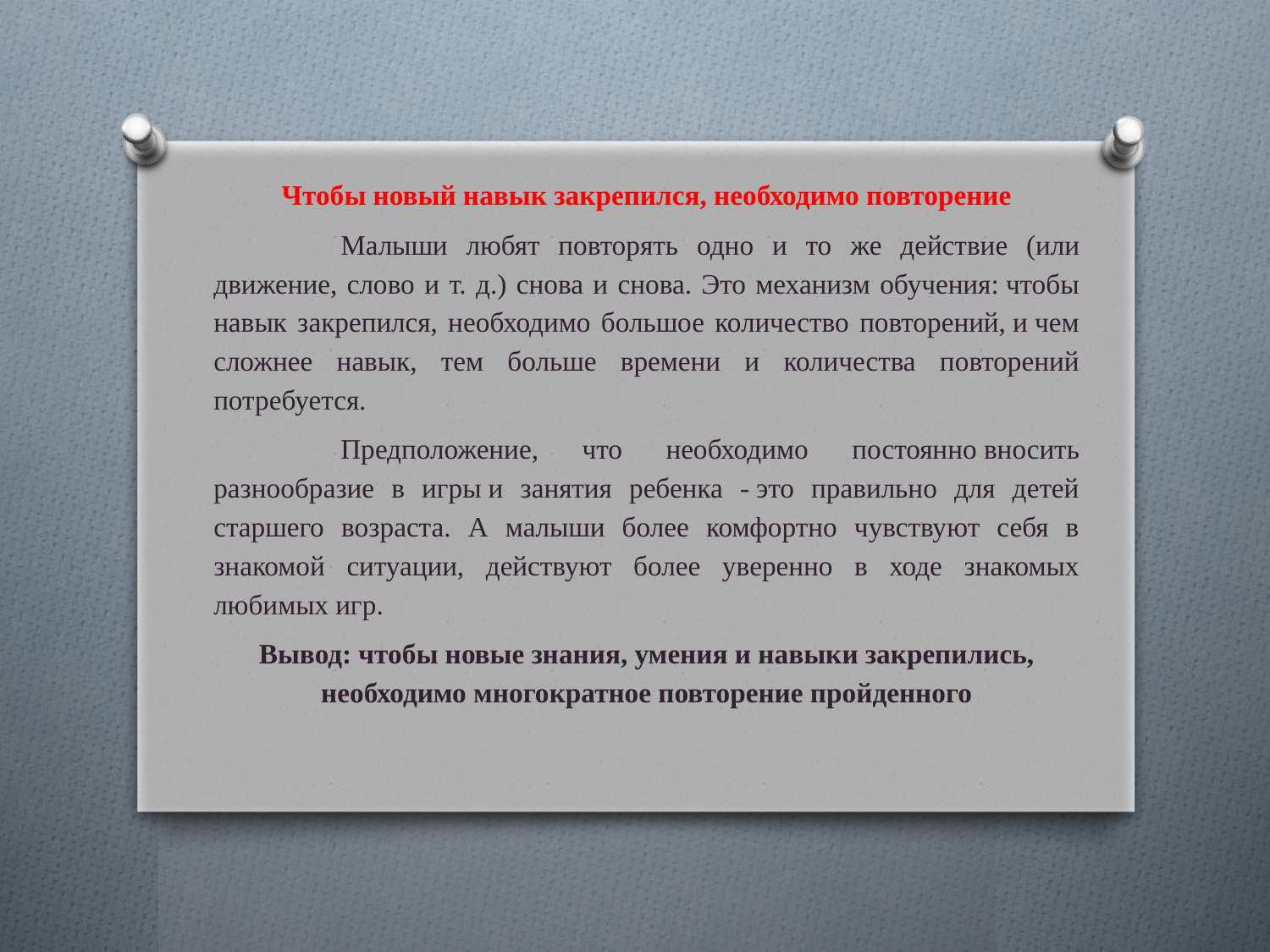

Чтобы новый навык закрепился, необходимо повторение
	Малыши любят повторять одно и то же действие (или движение, слово и т. д.) снова и снова. Это механизм обучения: чтобы навык закрепился, необходимо большое количество повторений, и чем сложнее навык, тем больше времени и количества повторений потребуется.
	Предположение, что необходимо постоянно вносить разнообразие в игры и занятия ребенка - это правильно для детей старшего возраста. А малыши более комфортно чувствуют себя в знакомой ситуации, действуют более уверенно в ходе знакомых любимых игр.
Вывод: чтобы новые знания, умения и навыки закрепились, необходимо многократное повторение пройденного